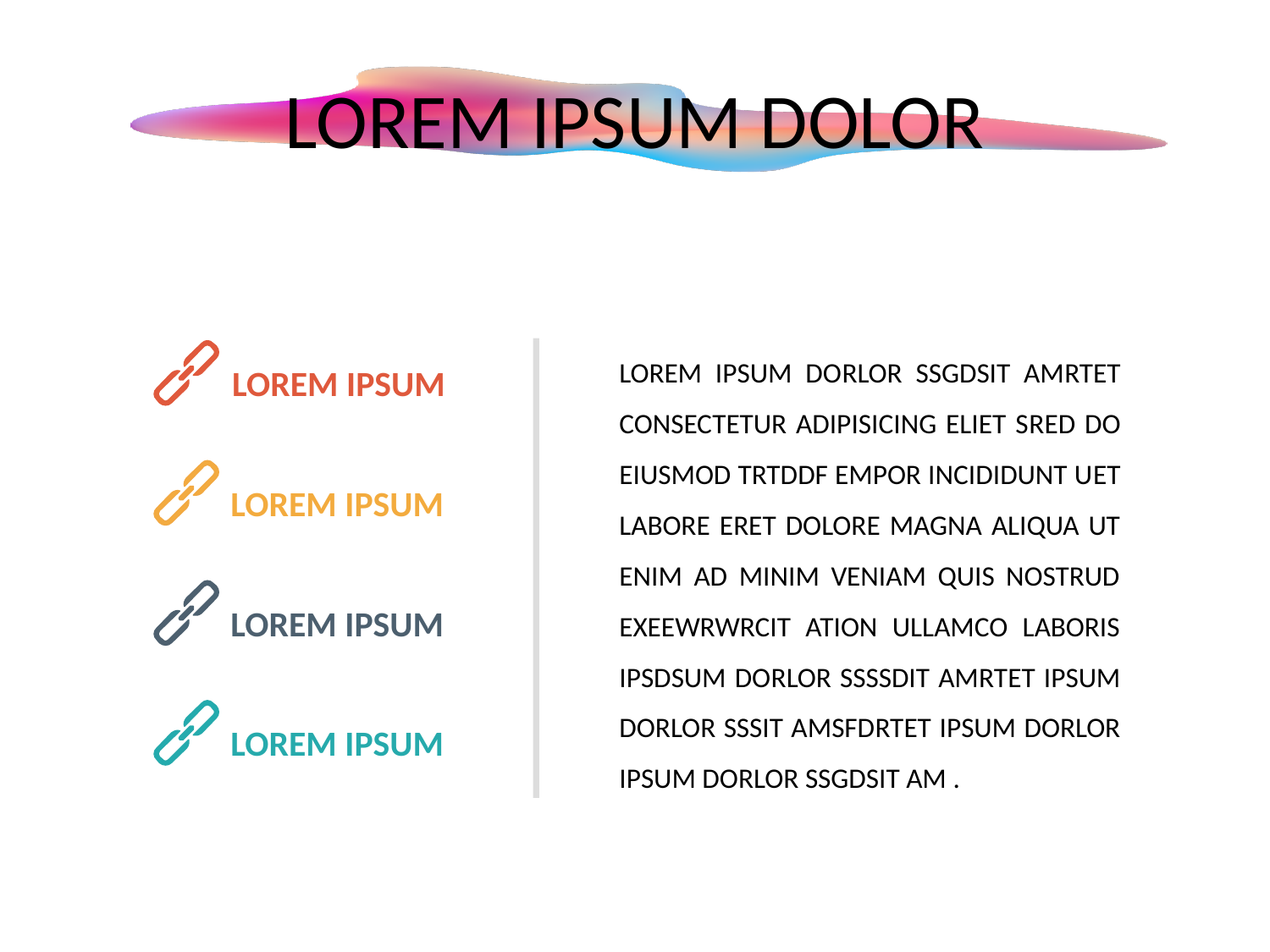

# LOREM IPSUM DOLOR
LOREM IPSUM
LOREM IPSUM DORLOR SSGDSIT AMRTET CONSECTETUR ADIPISICING ELIET SRED DO EIUSMOD TRTDDF EMPOR INCIDIDUNT UET LABORE ERET DOLORE MAGNA ALIQUA UT ENIM AD MINIM VENIAM QUIS NOSTRUD EXEEWRWRCIT ATION ULLAMCO LABORIS IPSDSUM DORLOR SSSSDIT AMRTET IPSUM DORLOR SSSIT AMSFDRTET IPSUM DORLOR IPSUM DORLOR SSGDSIT AM .

LOREM IPSUM

LOREM IPSUM

LOREM IPSUM